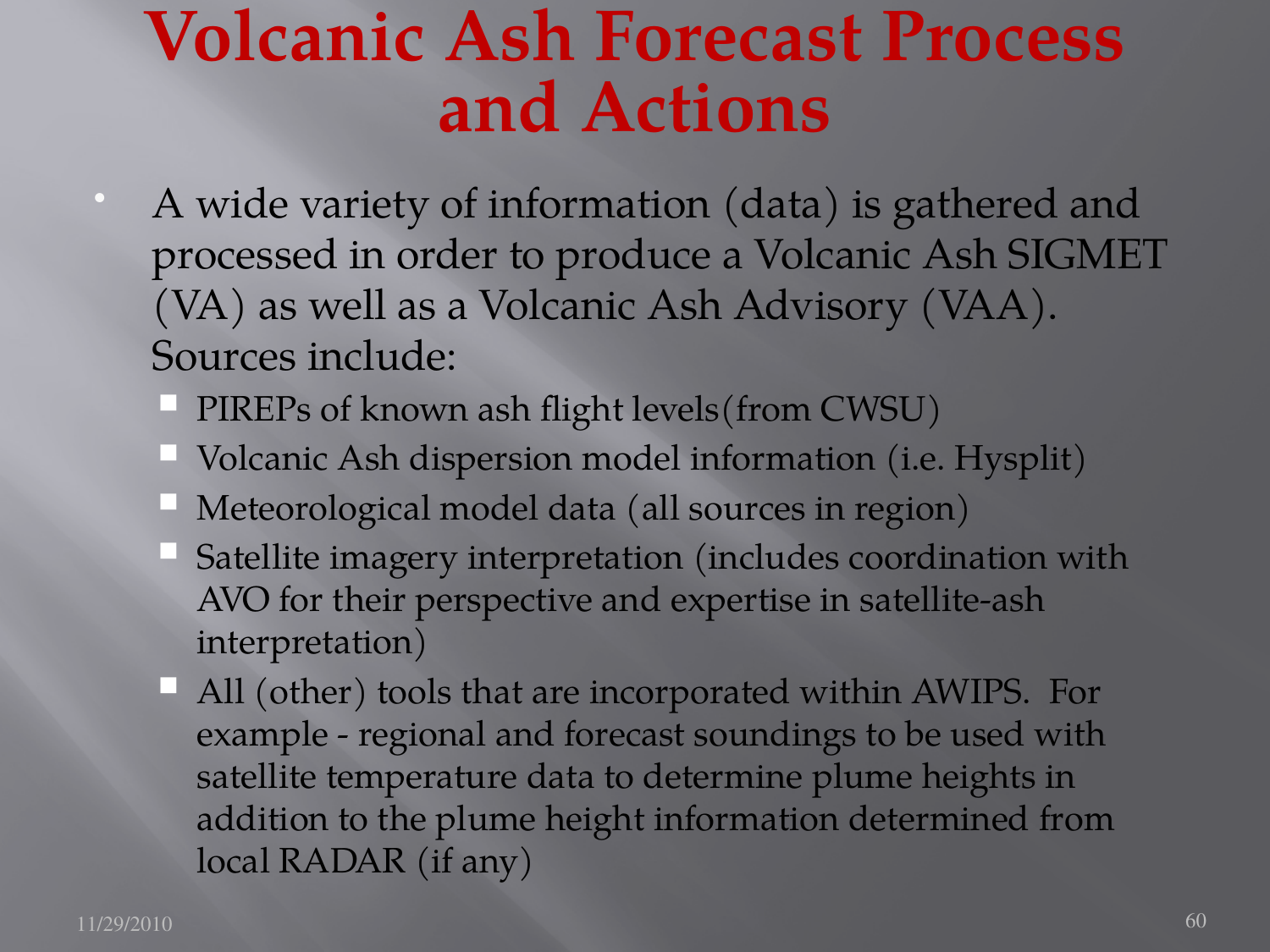

# Volcanic Ash Forecast Process and Actions
A wide variety of information (data) is gathered and processed in order to produce a Volcanic Ash SIGMET (VA) as well as a Volcanic Ash Advisory (VAA). Sources include:
PIREPs of known ash flight levels(from CWSU)
Volcanic Ash dispersion model information (i.e. Hysplit)
Meteorological model data (all sources in region)
Satellite imagery interpretation (includes coordination with AVO for their perspective and expertise in satellite-ash interpretation)
All (other) tools that are incorporated within AWIPS.  For example - regional and forecast soundings to be used with satellite temperature data to determine plume heights in addition to the plume height information determined from local RADAR (if any)
11/29/2010
60